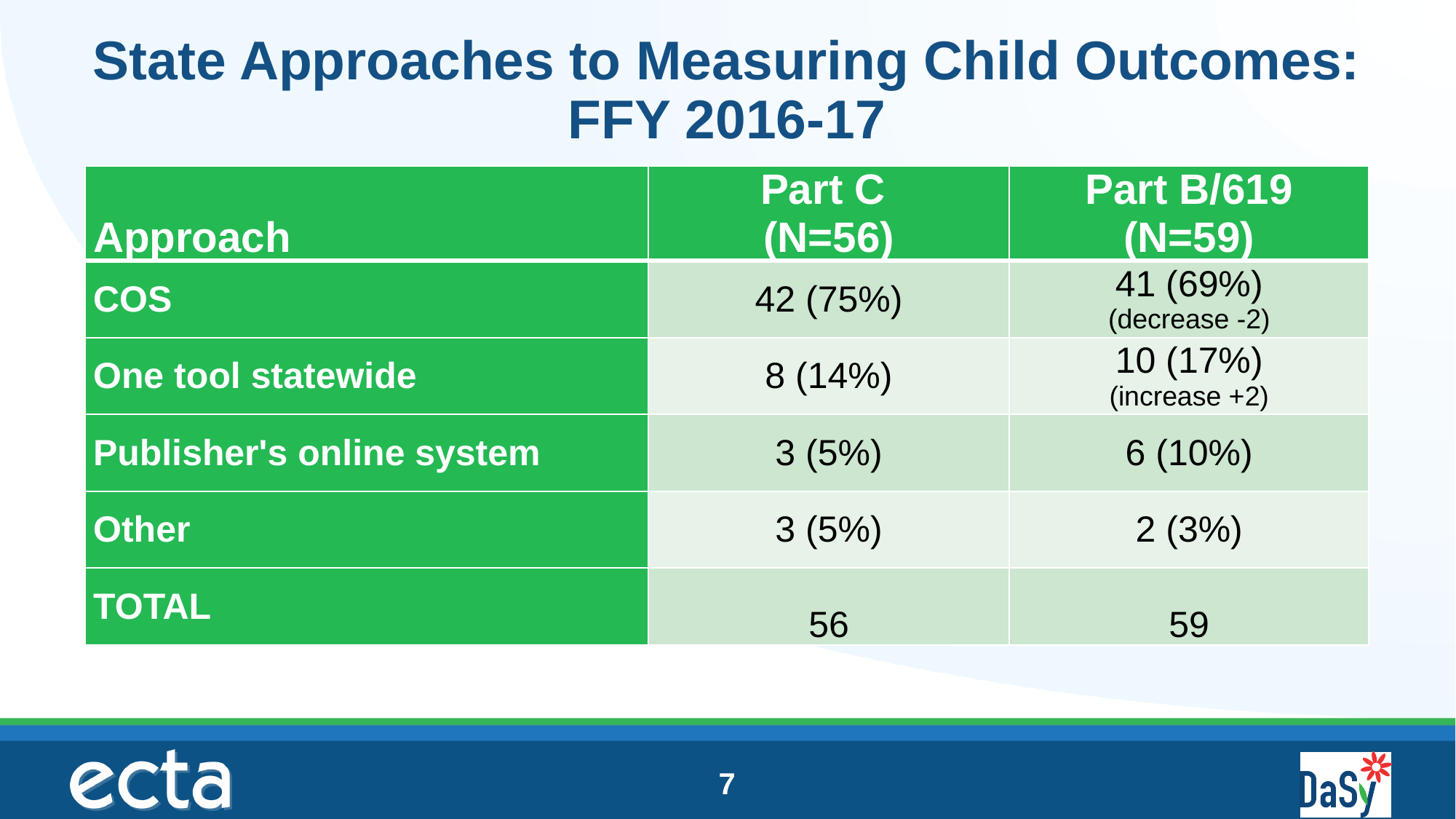

# State Approaches to Measuring Child Outcomes: FFY 2016-17
| Approach | Part C (N=56) | Part B/619 (N=59) |
| --- | --- | --- |
| COS | 42 (75%) | 41 (69%) (decrease -2) |
| One tool statewide | 8 (14%) | 10 (17%) (increase +2) |
| Publisher's online system | 3 (5%) | 6 (10%) |
| Other | 3 (5%) | 2 (3%) |
| TOTAL | 56 | 59 |
7